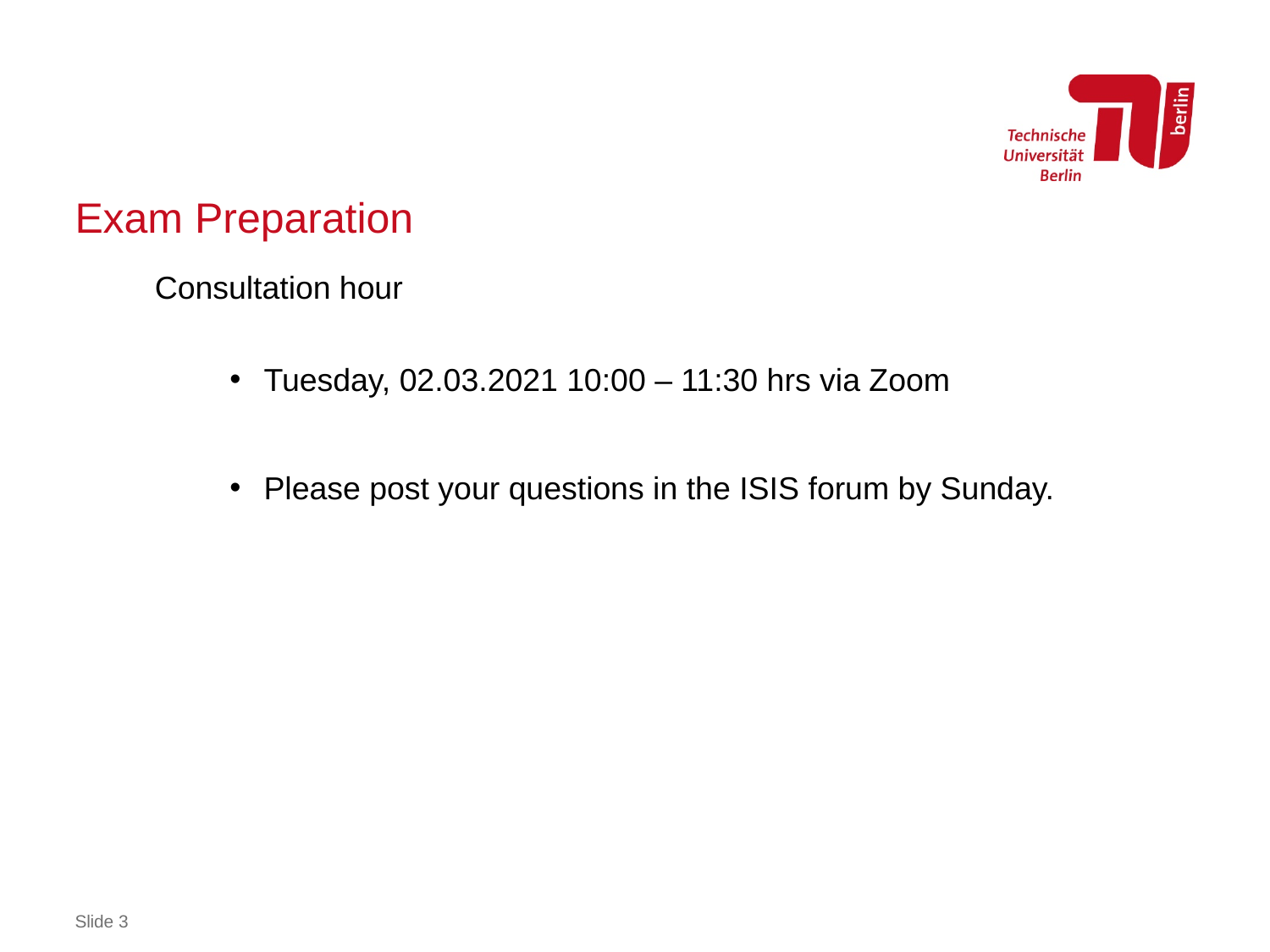

# Exam Preparation
Consultation hour

Tuesday, 02.03.2021 10:00 – 11:30 hrs via Zoom

Please post your questions in the ISIS forum by Sunday.
Slide 3